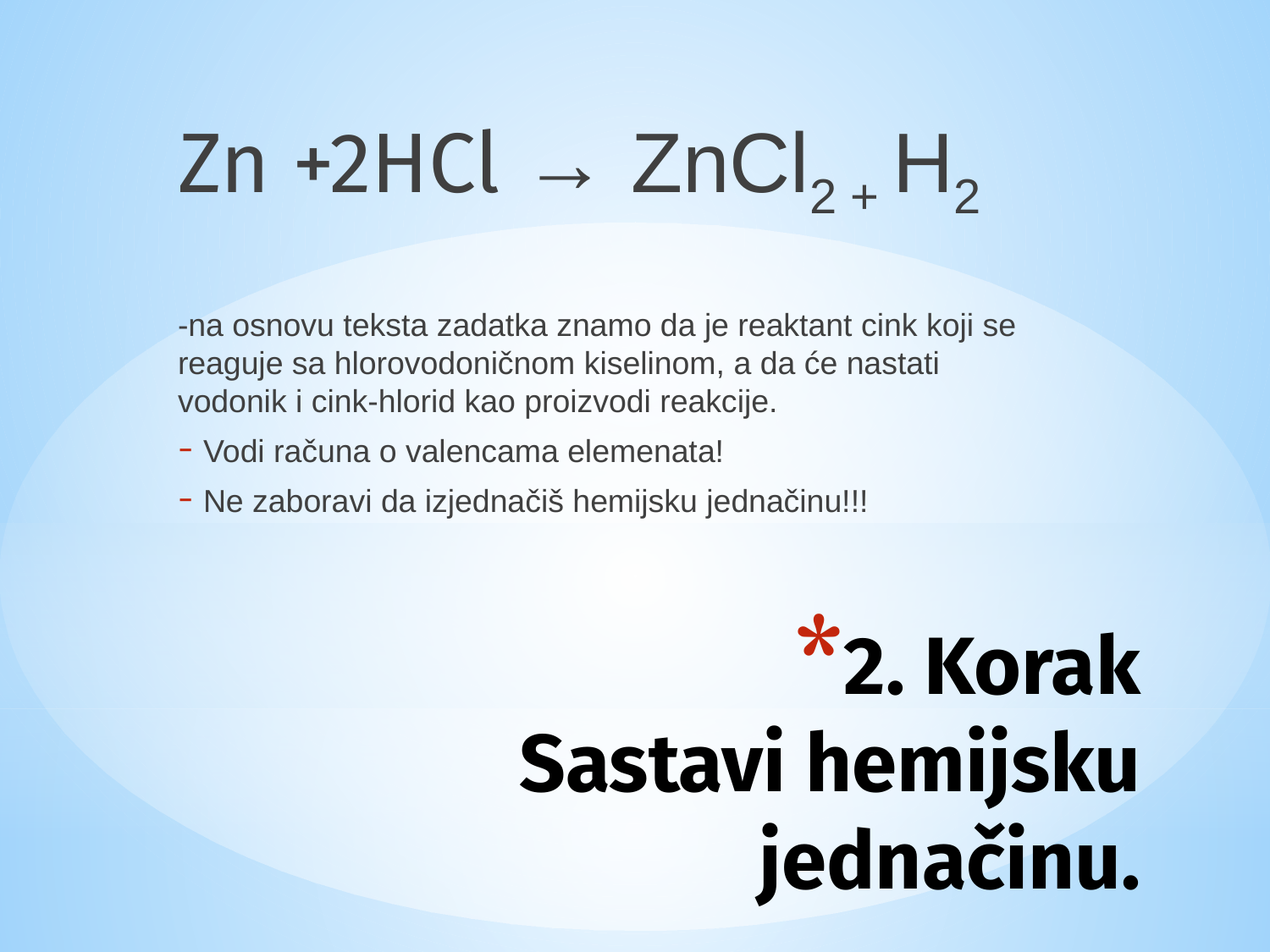

Zn +2HCl → ZnCl2 + H2

-na osnovu teksta zadatka znamo da je reaktant cink koji se reaguje sa hlorovodoničnom kiselinom, a da će nastati vodonik i cink-hlorid kao proizvodi reakcije.
Vodi računa o valencama elemenata!
Ne zaboravi da izjednačiš hemijsku jednačinu!!!

# 2. Korak Sastavi hemijsku jednačinu.